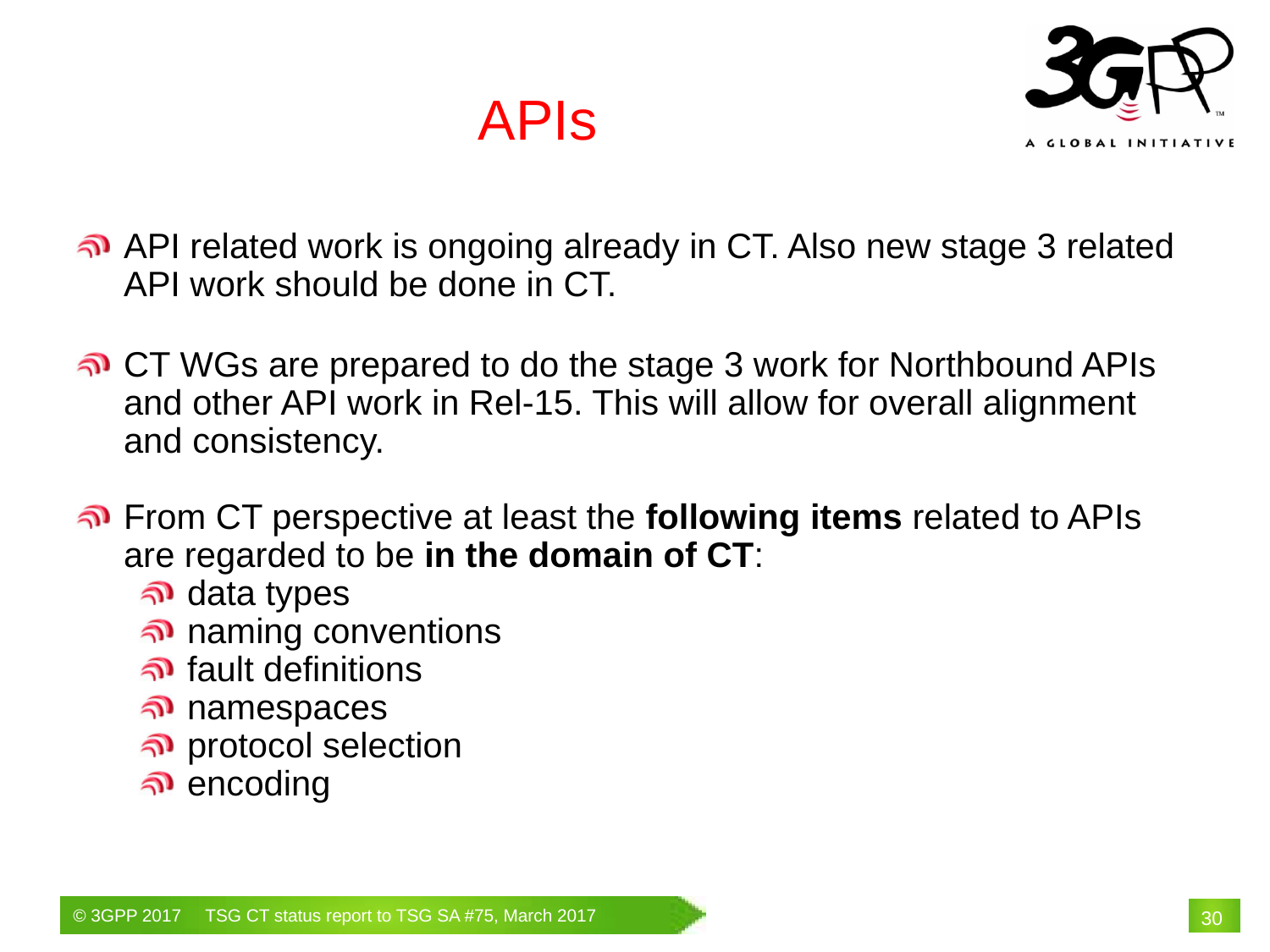

APIs
API related work is ongoing already in CT. Also new stage 3 related API work should be done in CT.
CT WGs are prepared to do the stage 3 work for Northbound APIs and other API work in Rel-15. This will allow for overall alignment and consistency.
From CT perspective at least the following items related to APIs are regarded to be in the domain of CT:
data types
naming conventions
fault definitions
namespaces
protocol selection
encoding

# 30